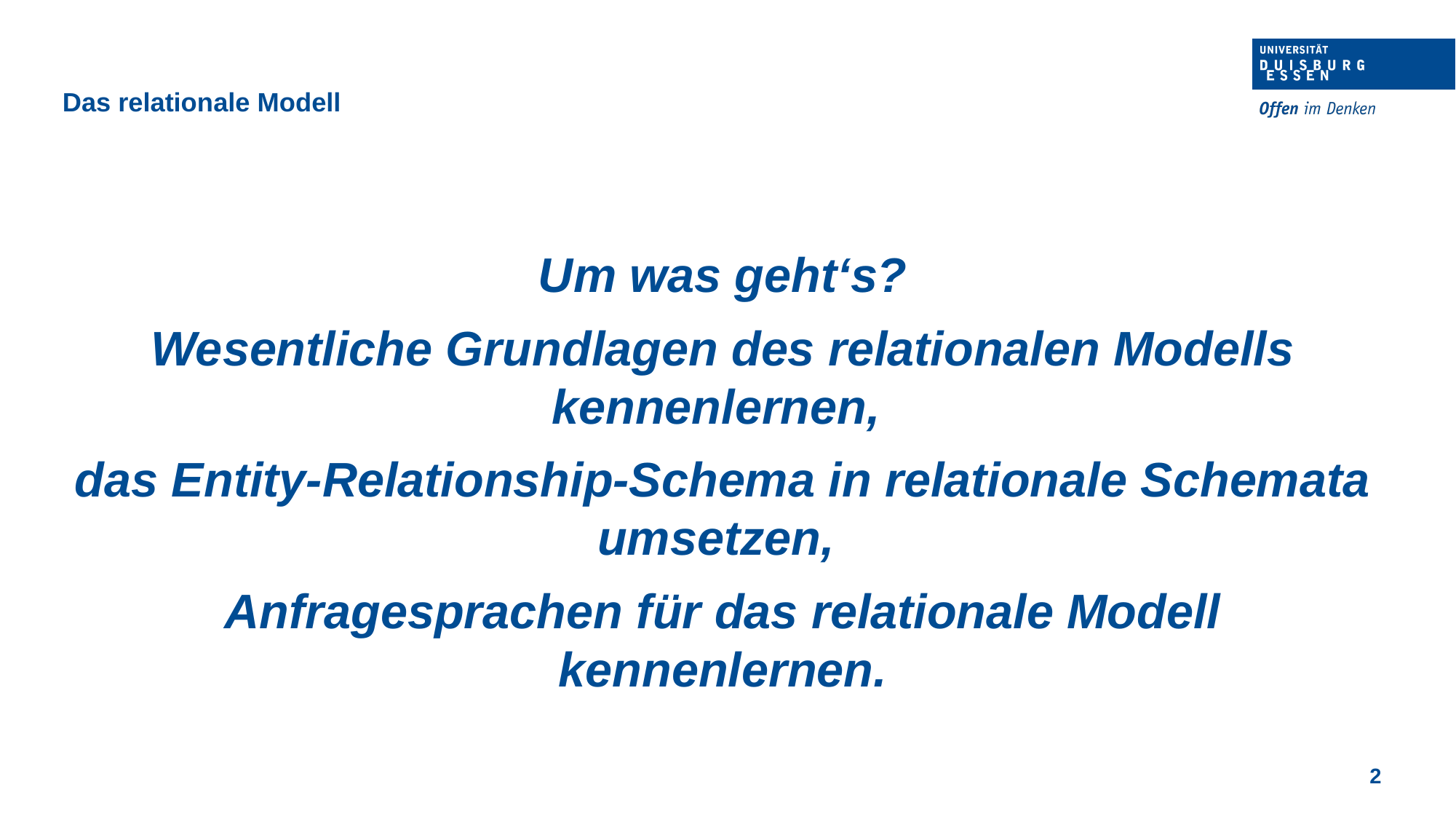

Das relationale Modell

Um was geht‘s?
Wesentliche Grundlagen des relationalen Modells kennenlernen,
das Entity-Relationship-Schema in relationale Schemata umsetzen,
Anfragesprachen für das relationale Modell kennenlernen.

2